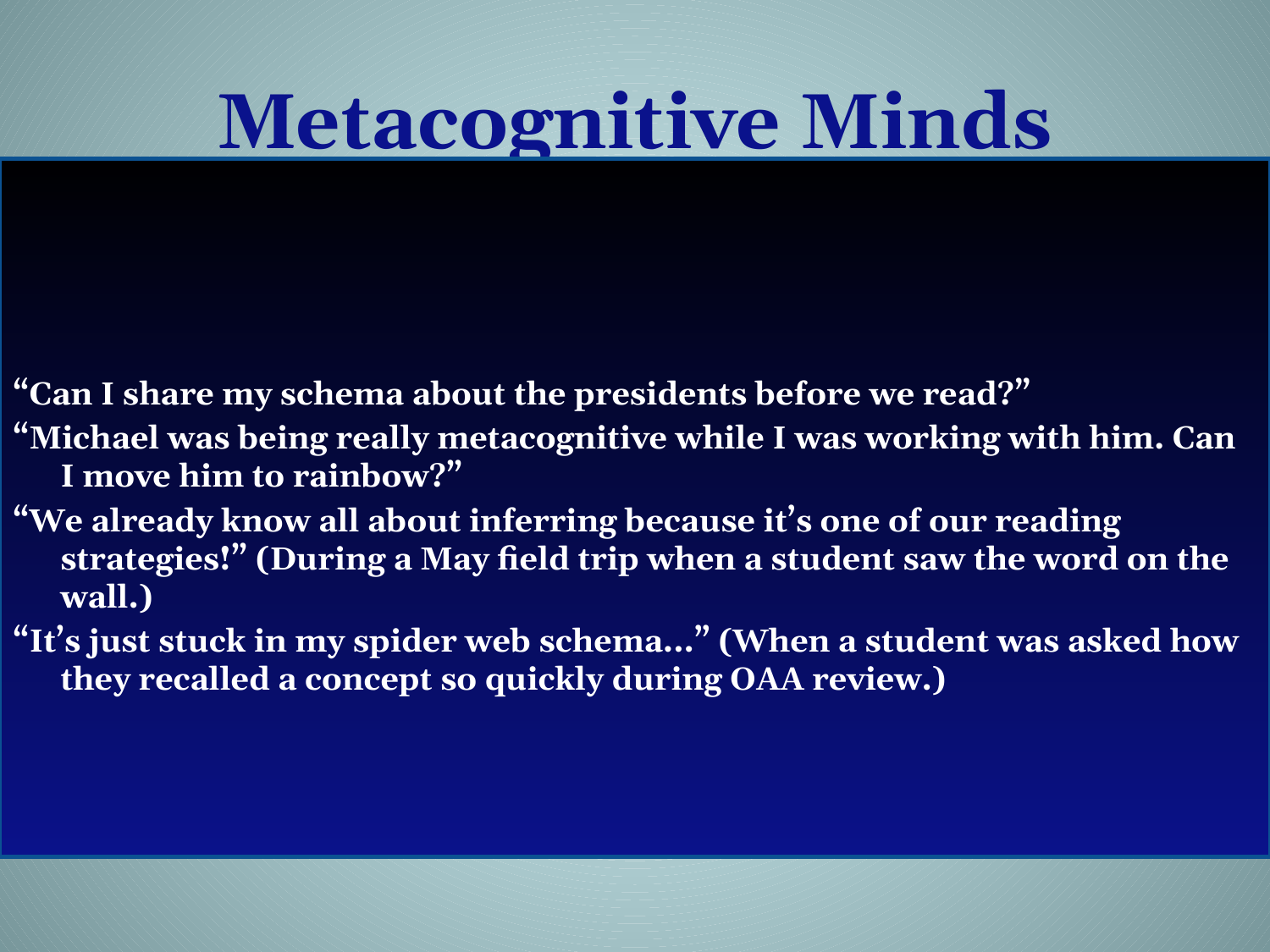

# Metacognitive Minds

“Can I share my schema about the presidents before we read?”
“Michael was being really metacognitive while I was working with him. Can I move him to rainbow?”
“We already know all about inferring because it’s one of our reading strategies!” (During a May field trip when a student saw the word on the wall.)
“It’s just stuck in my spider web schema...” (When a student was asked how they recalled a concept so quickly during OAA review.)